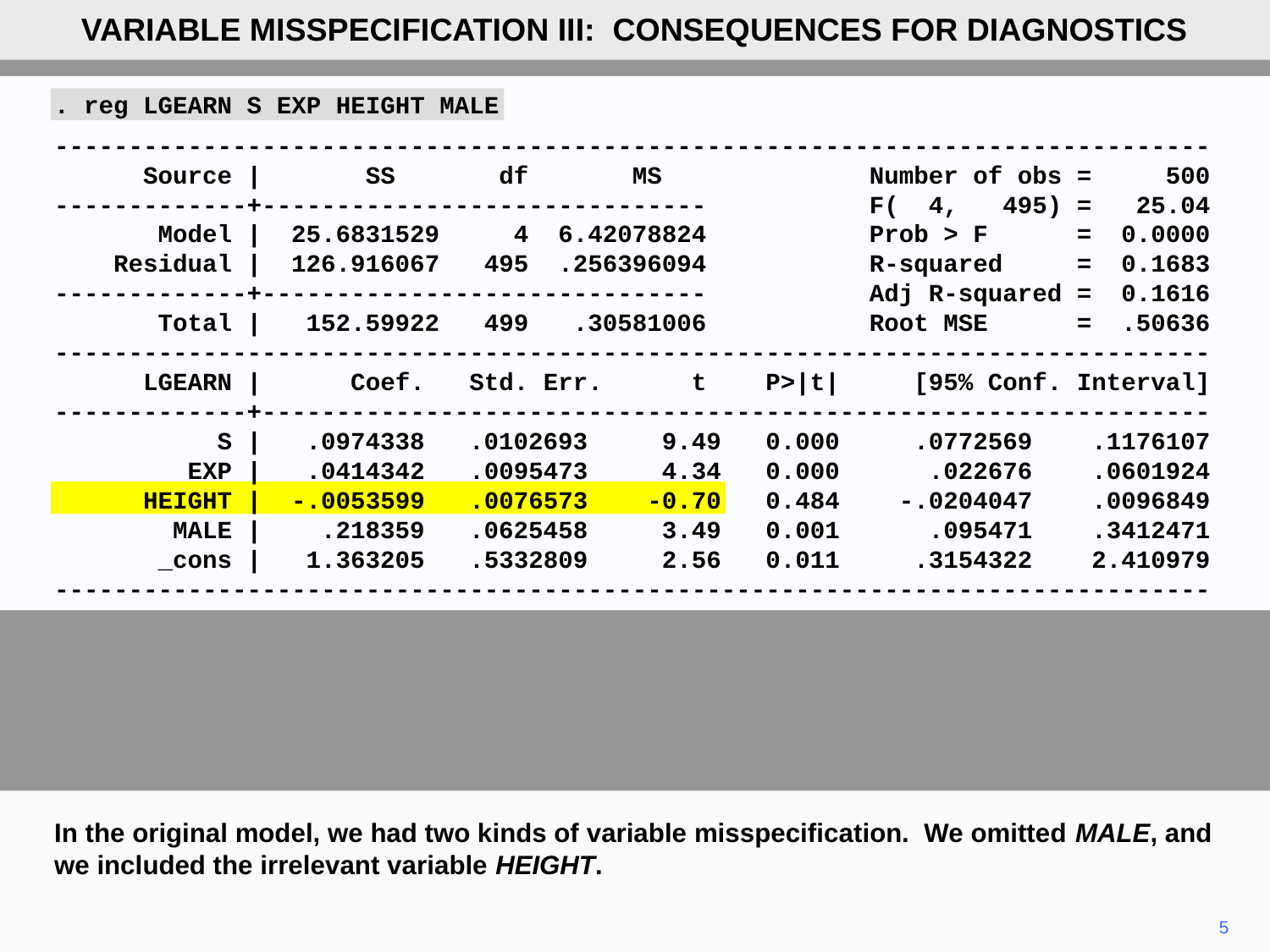

VARIABLE MISSPECIFICATION III:  CONSEQUENCES FOR DIAGNOSTICS

. reg LGEARN S EXP HEIGHT MALE
------------------------------------------------------------------------------
      Source |       SS       df       MS              Number of obs =     500
-------------+------------------------------           F(  4,   495) =   25.04
       Model |  25.6831529     4  6.42078824           Prob > F      =  0.0000
    Residual |  126.916067   495  .256396094           R-squared     =  0.1683
-------------+------------------------------           Adj R-squared =  0.1616
       Total |   152.59922   499   .30581006           Root MSE      =  .50636
------------------------------------------------------------------------------
      LGEARN |      Coef.   Std. Err.      t    P>|t|     [95% Conf. Interval]
-------------+----------------------------------------------------------------
           S |   .0974338   .0102693     9.49   0.000     .0772569    .1176107
         EXP |   .0414342   .0095473     4.34   0.000      .022676    .0601924
      HEIGHT |  -.0053599   .0076573    -0.70   0.484    -.0204047    .0096849
        MALE |    .218359   .0625458     3.49   0.001      .095471    .3412471
       _cons |   1.363205   .5332809     2.56   0.011     .3154322    2.410979
------------------------------------------------------------------------------

In the original model, we had two kinds of variable misspecification.  We omitted MALE, and we included the irrelevant variable HEIGHT.
5